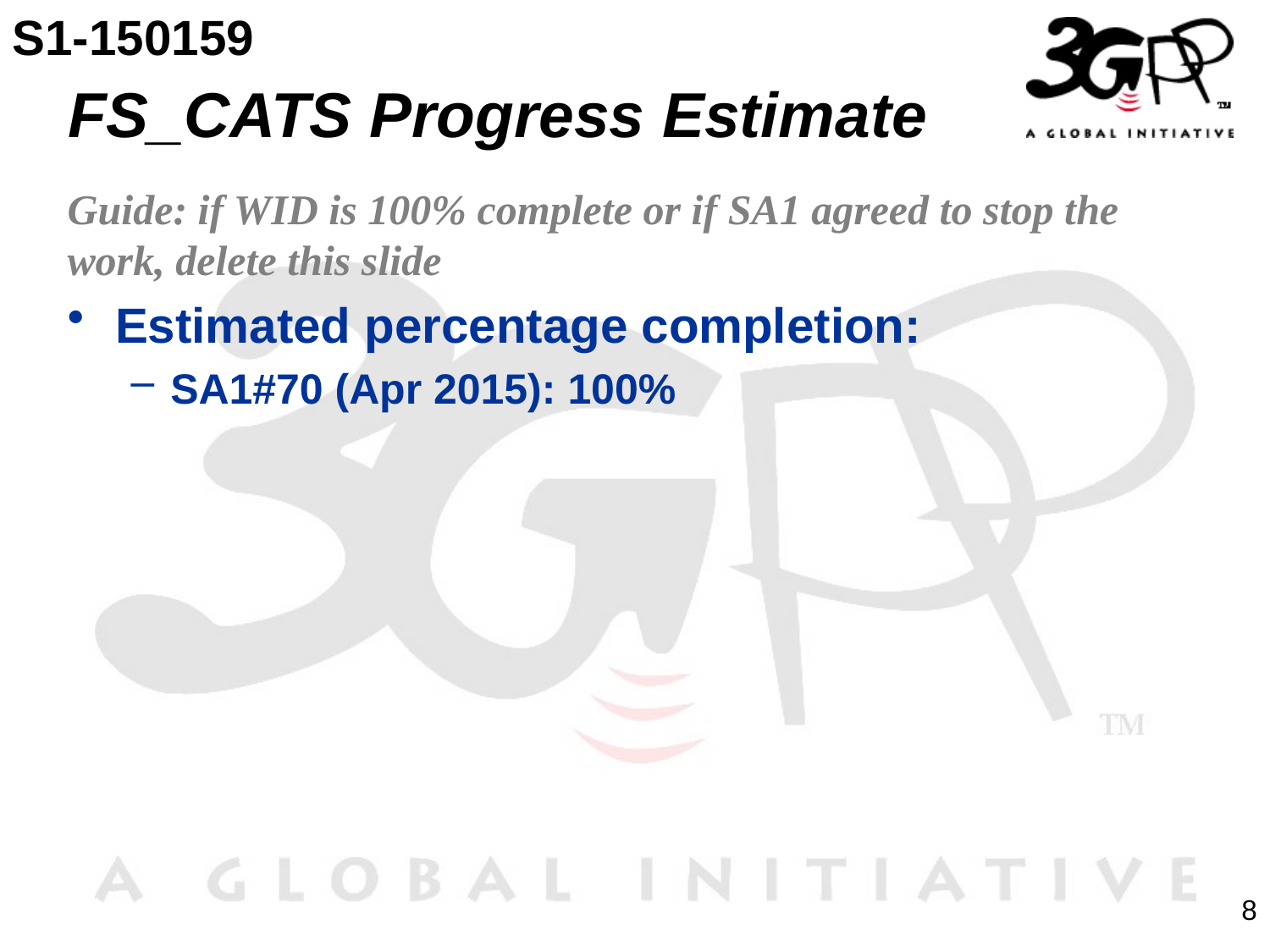

S1-150159
# FS_CATS Progress Estimate
Guide: if WID is 100% complete or if SA1 agreed to stop the work, delete this slide
Estimated percentage completion:
SA1#70 (Apr 2015): 100%
8